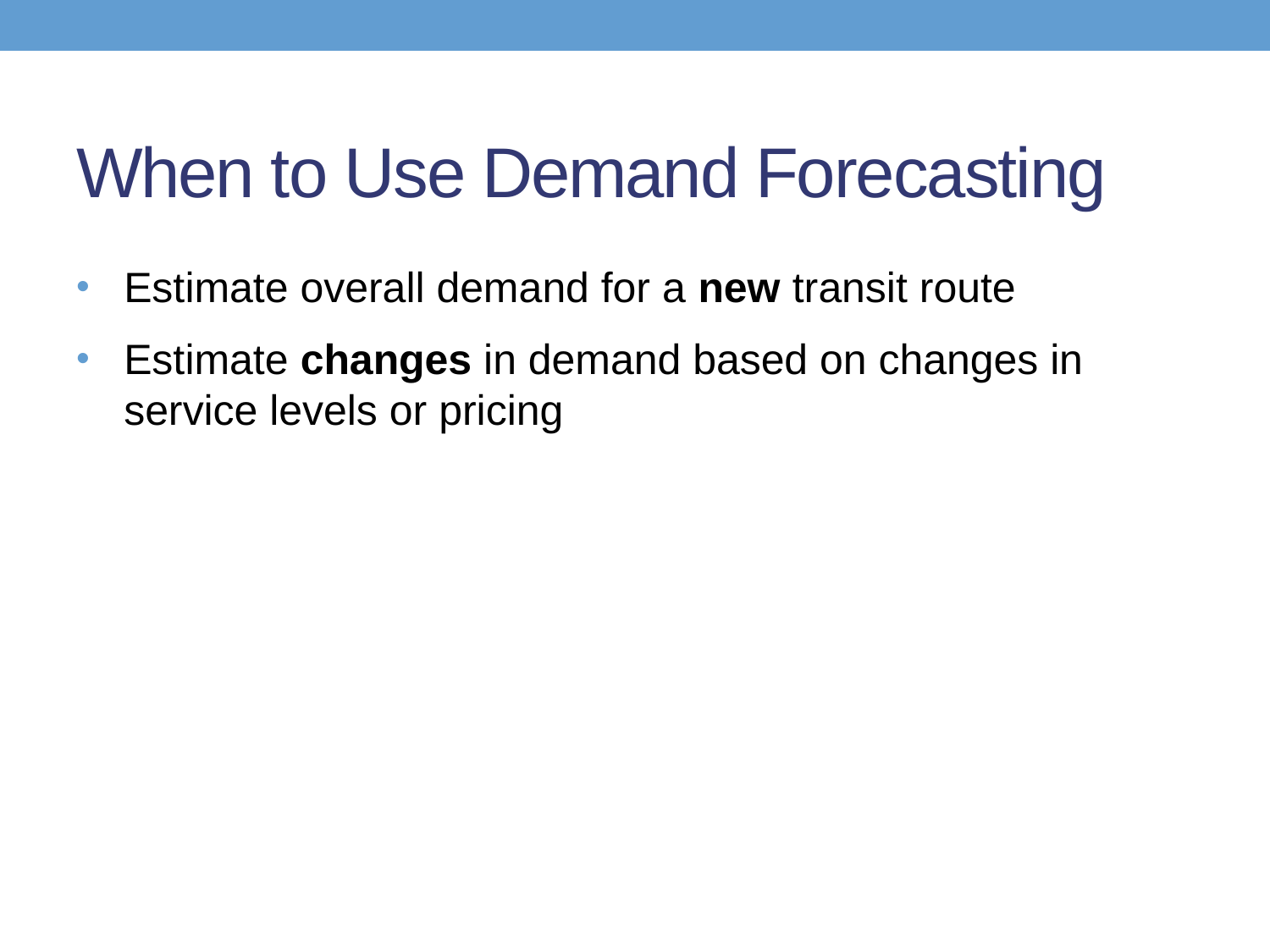

# When to Use Demand Forecasting
Estimate overall demand for a new transit route
Estimate changes in demand based on changes in service levels or pricing